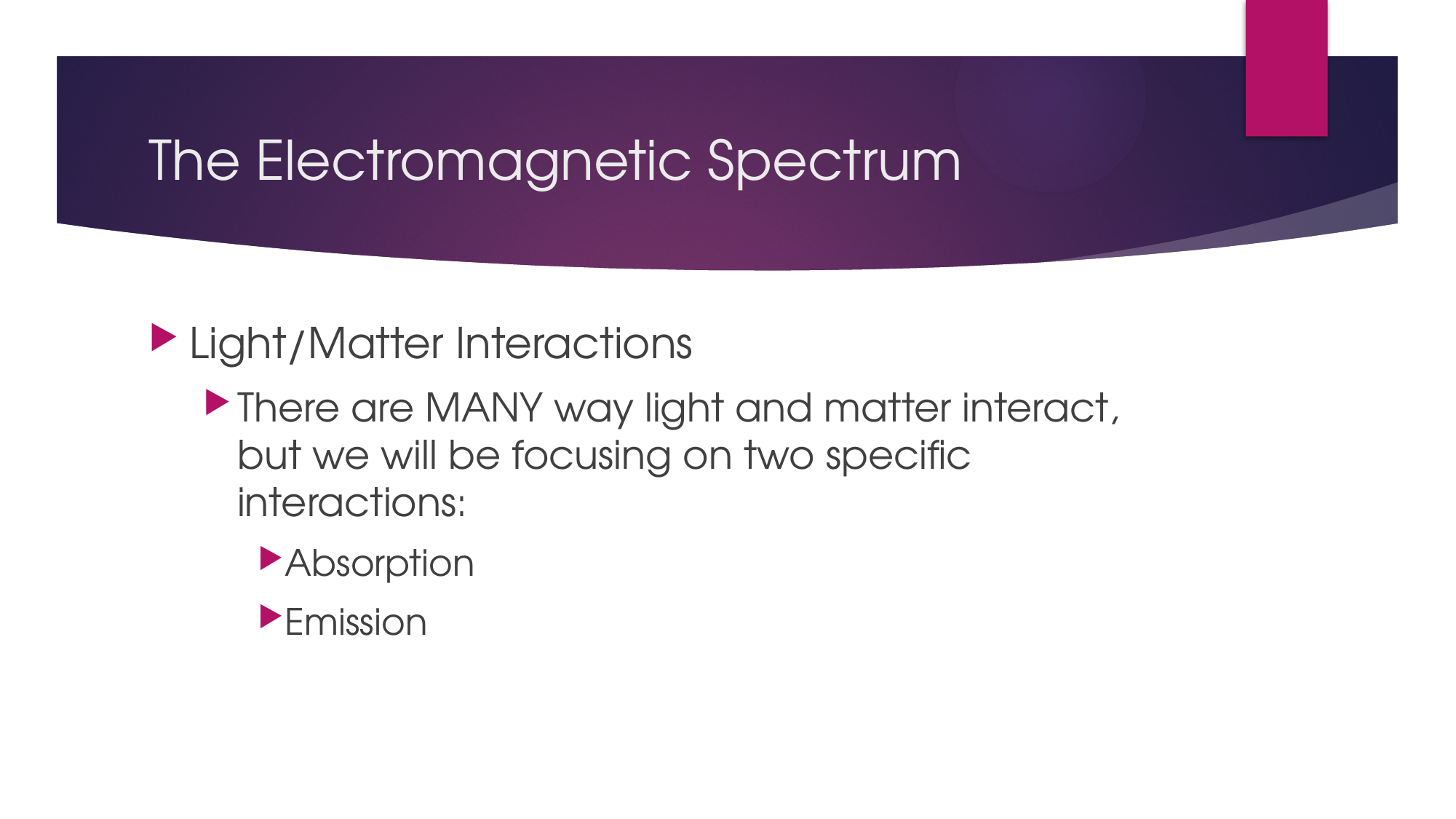

# The Electromagnetic Spectrum
Light/Matter Interactions
There are MANY way light and matter interact, but we will be focusing on two specific interactions:
Absorption
Emission